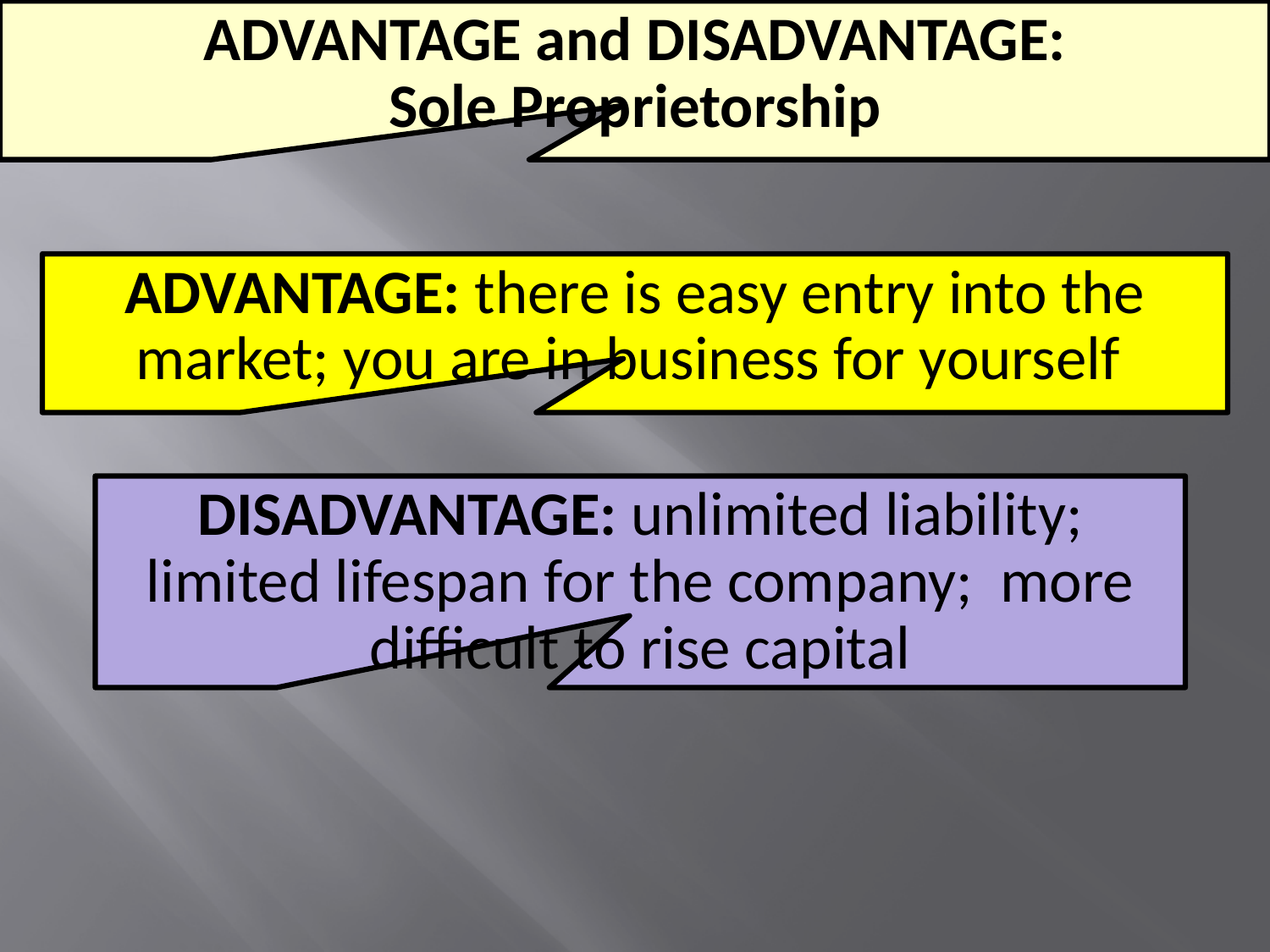

ADVANTAGE and DISADVANTAGE:
Sole Proprietorship
ADVANTAGE: there is easy entry into the market; you are in business for yourself
DISADVANTAGE: unlimited liability; limited lifespan for the company;  more difficult to rise capital